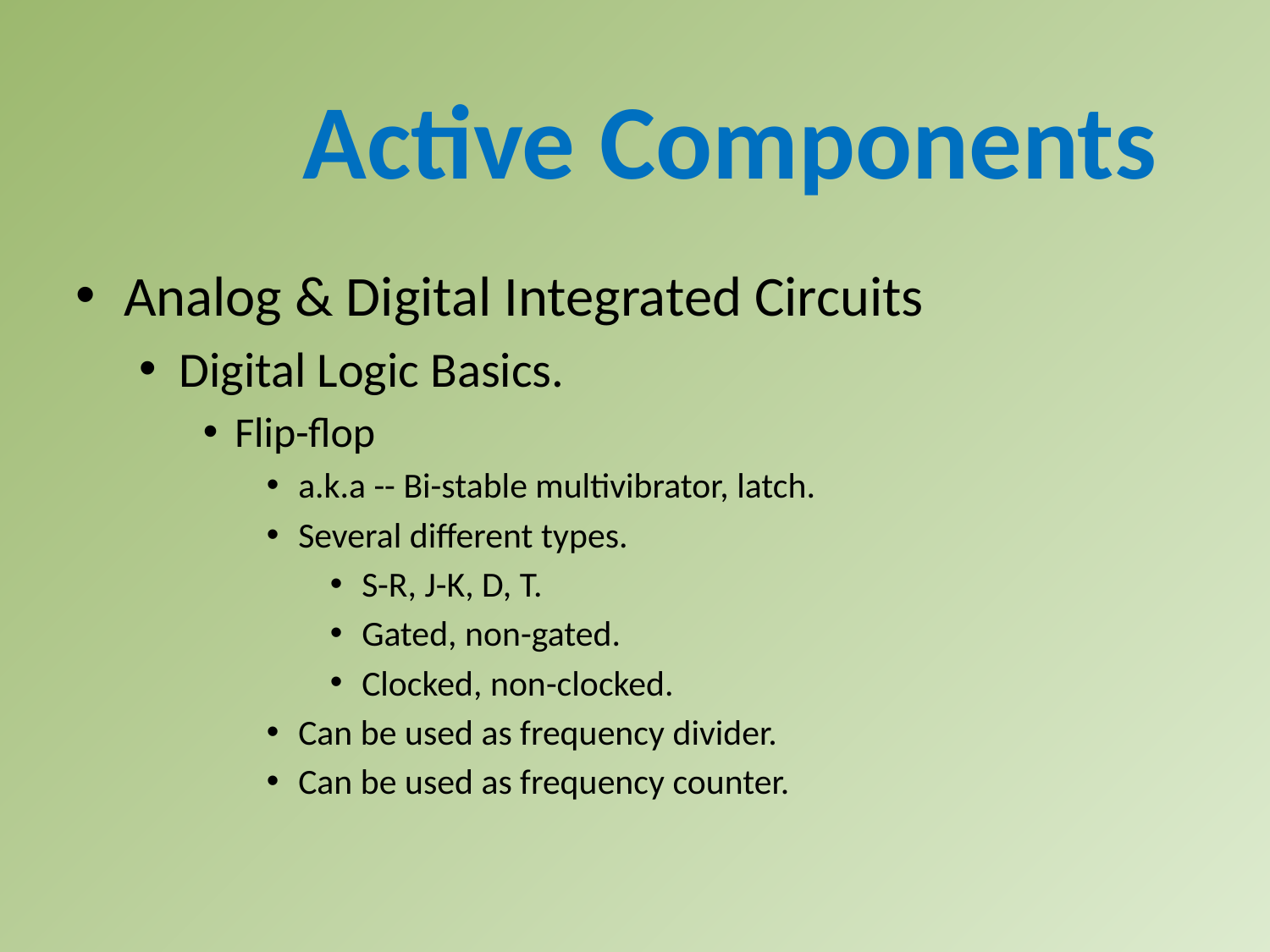

Active Components
Analog & Digital Integrated Circuits
Digital Logic Basics.
Flip-flop
a.k.a -- Bi-stable multivibrator, latch.
Several different types.
S-R, J-K, D, T.
Gated, non-gated.
Clocked, non-clocked.
Can be used as frequency divider.
Can be used as frequency counter.